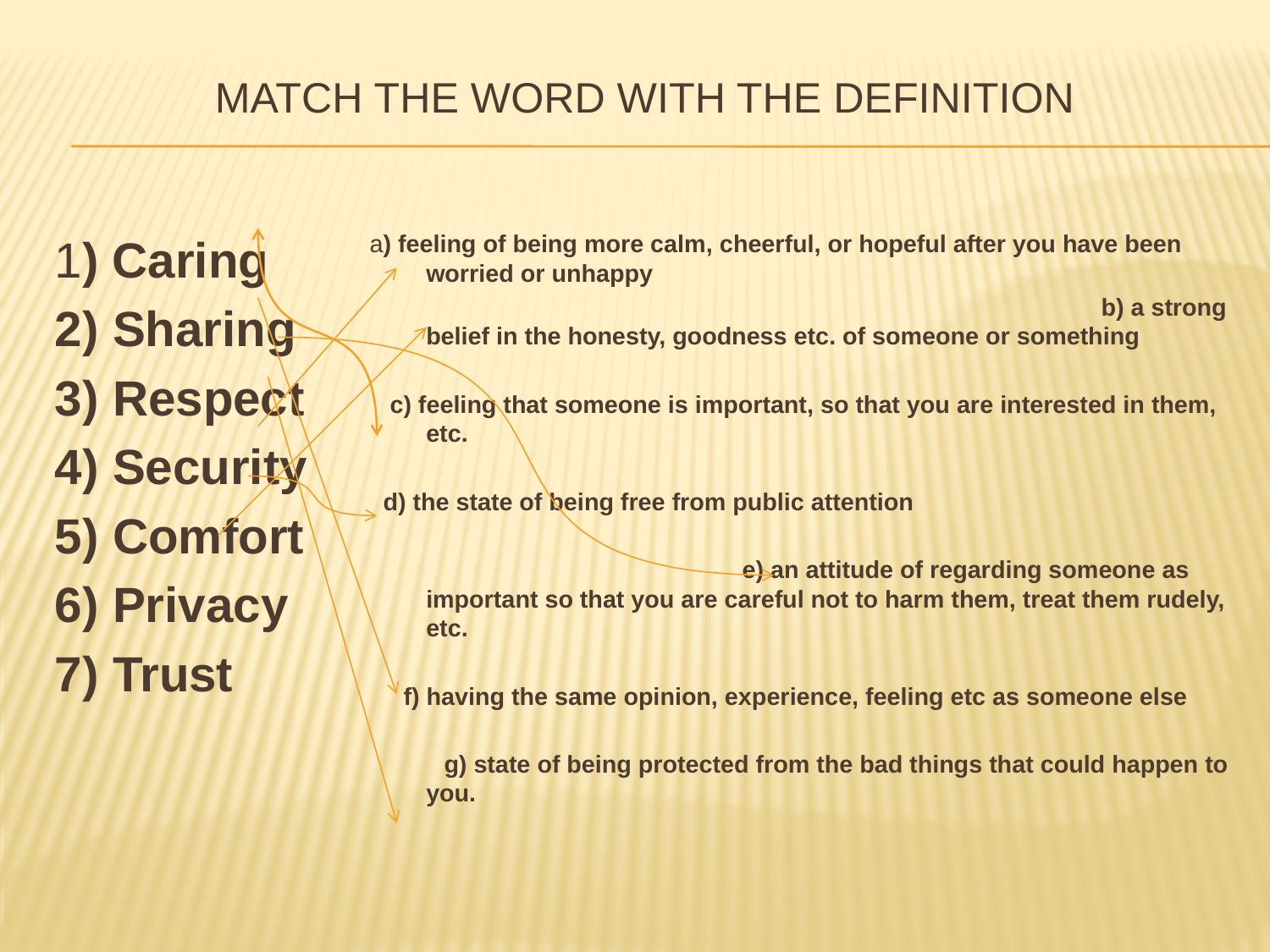

# Match the word with the definition
1) Caring
2) Sharing
3) Respect
4) Security
5) Comfort
6) Privacy
7) Trust
a) feeling of being more calm, cheerful, or hopeful after you have been worried or unhappy
                                                                                                            b) a strong belief in the honesty, goodness etc. of someone or something

   c) feeling that someone is important, so that you are interested in them, etc.

  d) the state of being free from public attention

                                                       e) an attitude of regarding someone as important so that you are careful not to harm them, treat them rudely, etc.

     f) having the same opinion, experience, feeling etc as someone else

           g) state of being protected from the bad things that could happen to you.